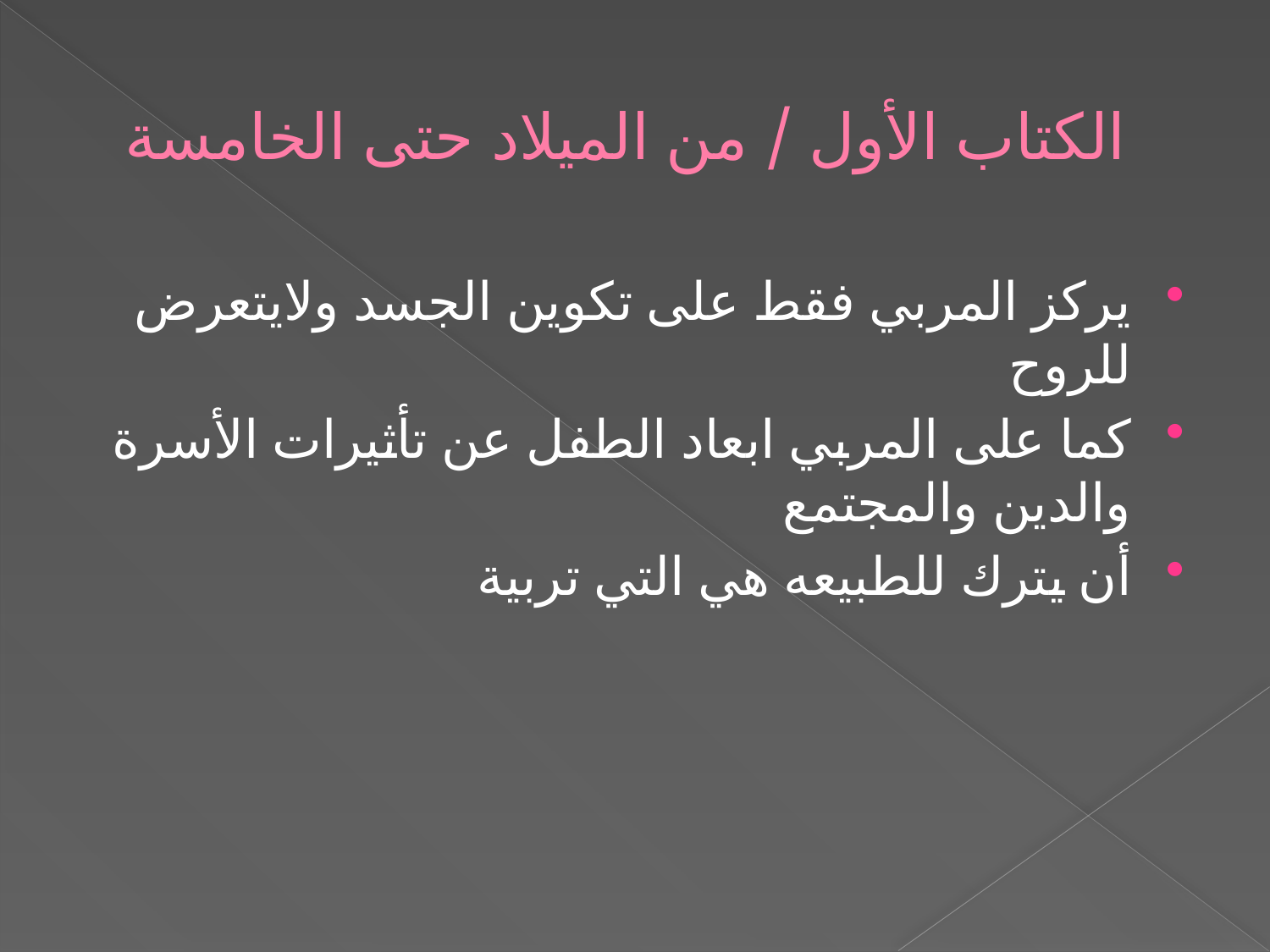

# الكتاب الأول / من الميلاد حتى الخامسة
يركز المربي فقط على تكوين الجسد ولايتعرض للروح
كما على المربي ابعاد الطفل عن تأثيرات الأسرة والدين والمجتمع
أن يترك للطبيعه هي التي تربية